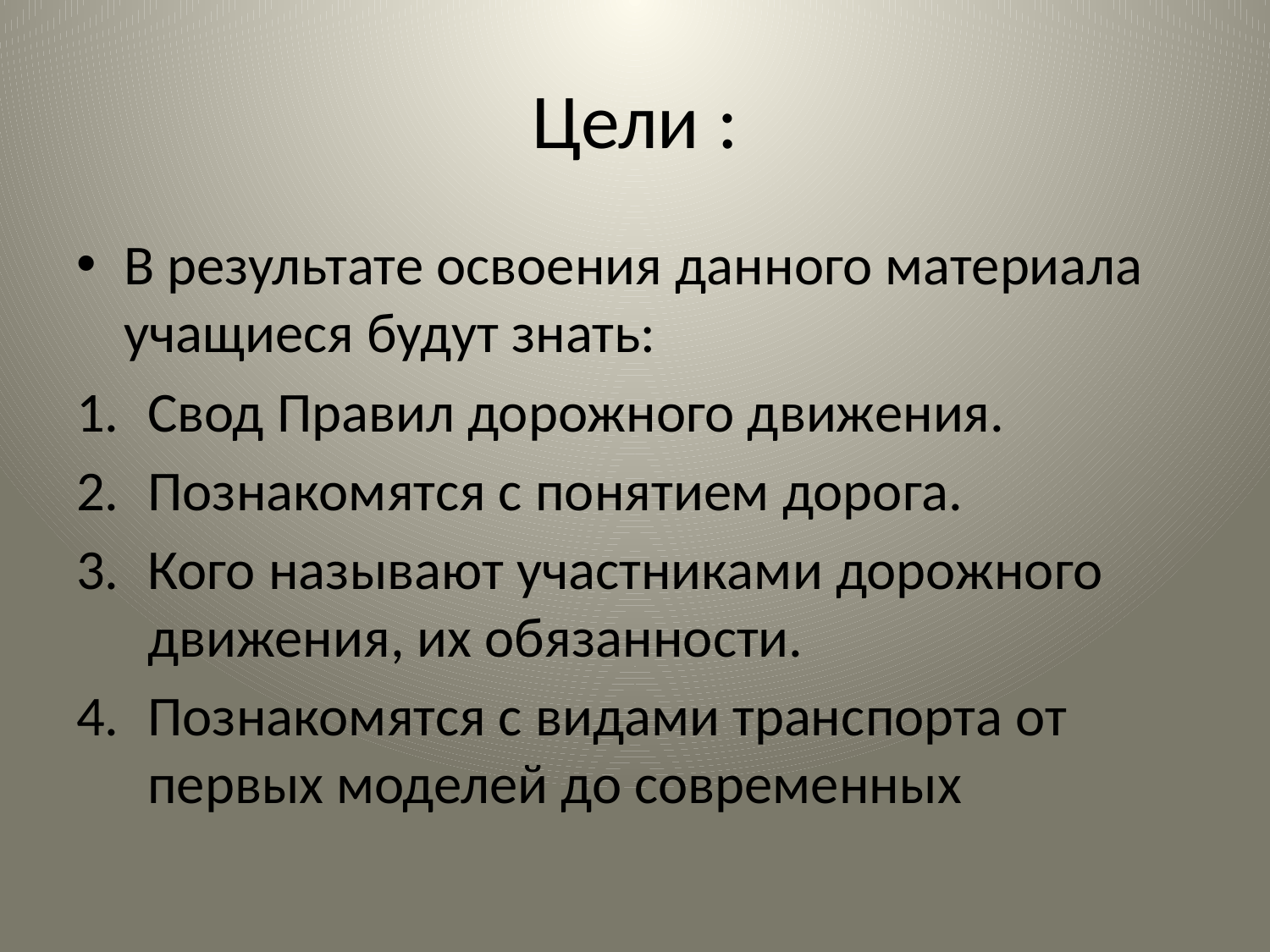

# Цели :
В результате освоения данного материала учащиеся будут знать:
Свод Правил дорожного движения.
Познакомятся с понятием дорога.
Кого называют участниками дорожного движения, их обязанности.
Познакомятся с видами транспорта от первых моделей до современных